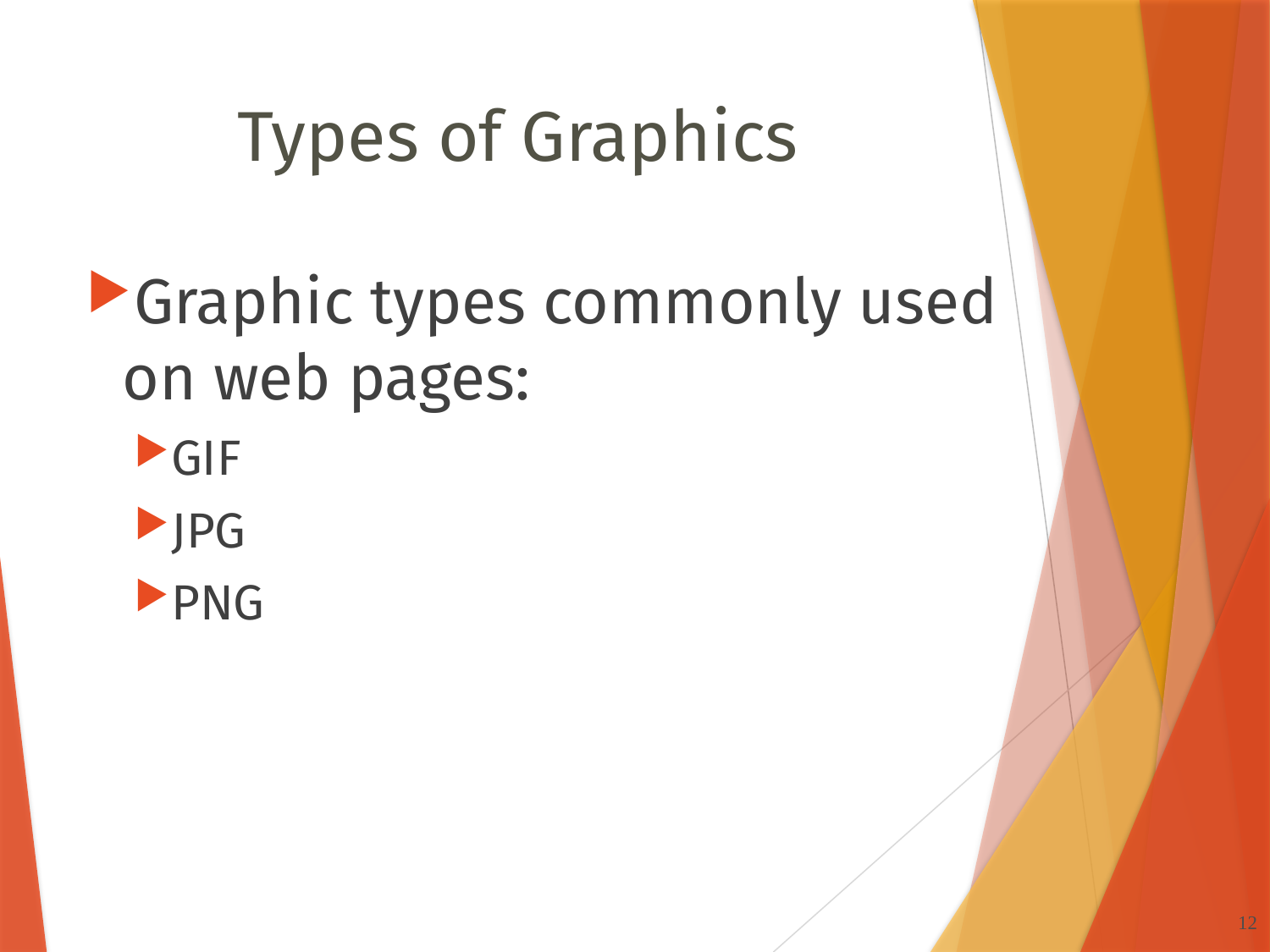

# Types of Graphics
Graphic types commonly used on web pages:
GIF
JPG
PNG
12